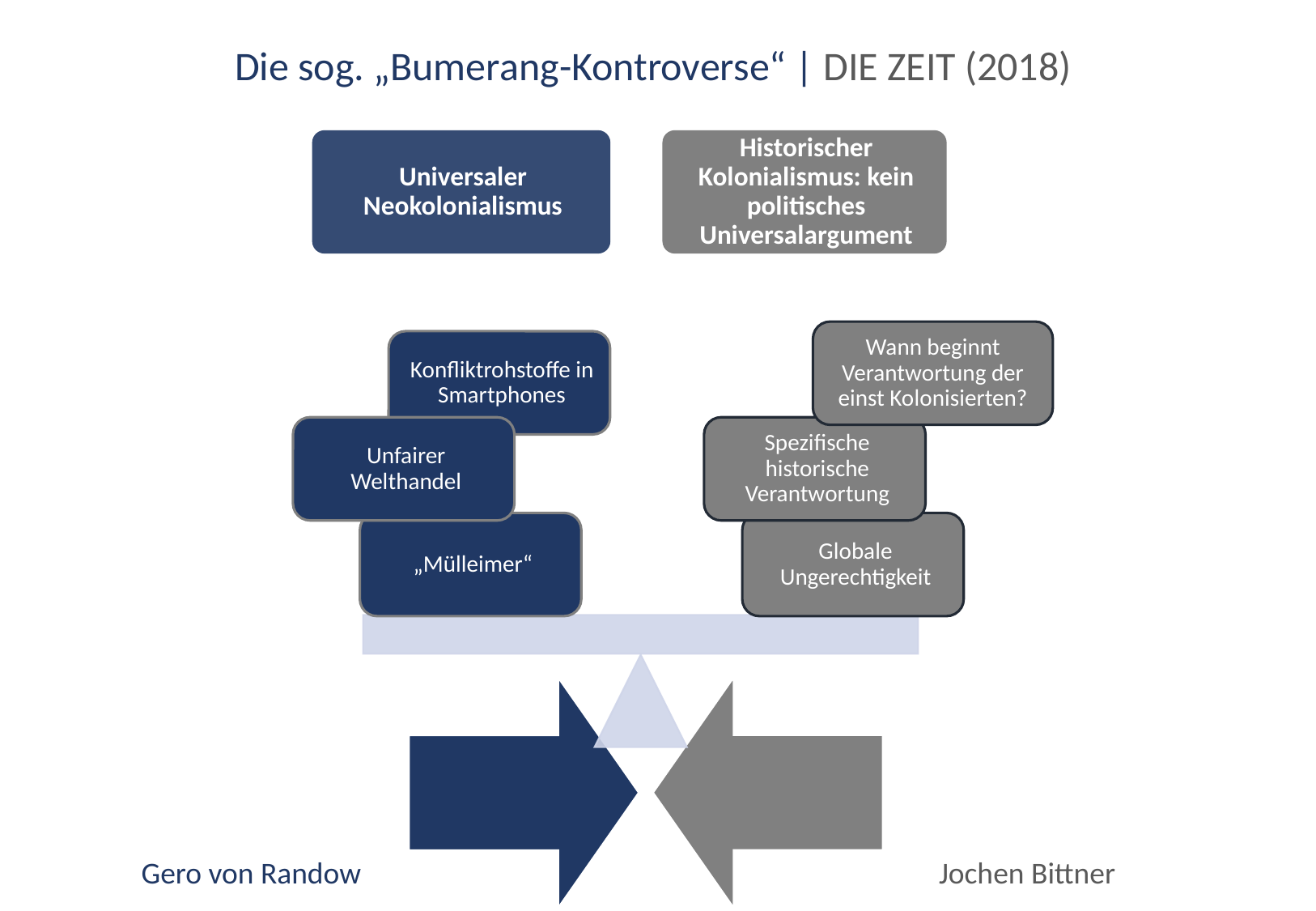

Die sog. „Bumerang-Kontroverse“ | DIE ZEIT (2018)
Universaler Neokolonialismus
Historischer Kolonialismus: kein politisches Universalargument
Globale Ungerechtigkeit
Spezifische historische Verantwortung
Konfliktrohstoffe in Smartphones
„Mülleimer“
Unfairer Welthandel

Wann beginnt Verantwortung der einst Kolonisierten?

Gero von Randow
Jochen Bittner